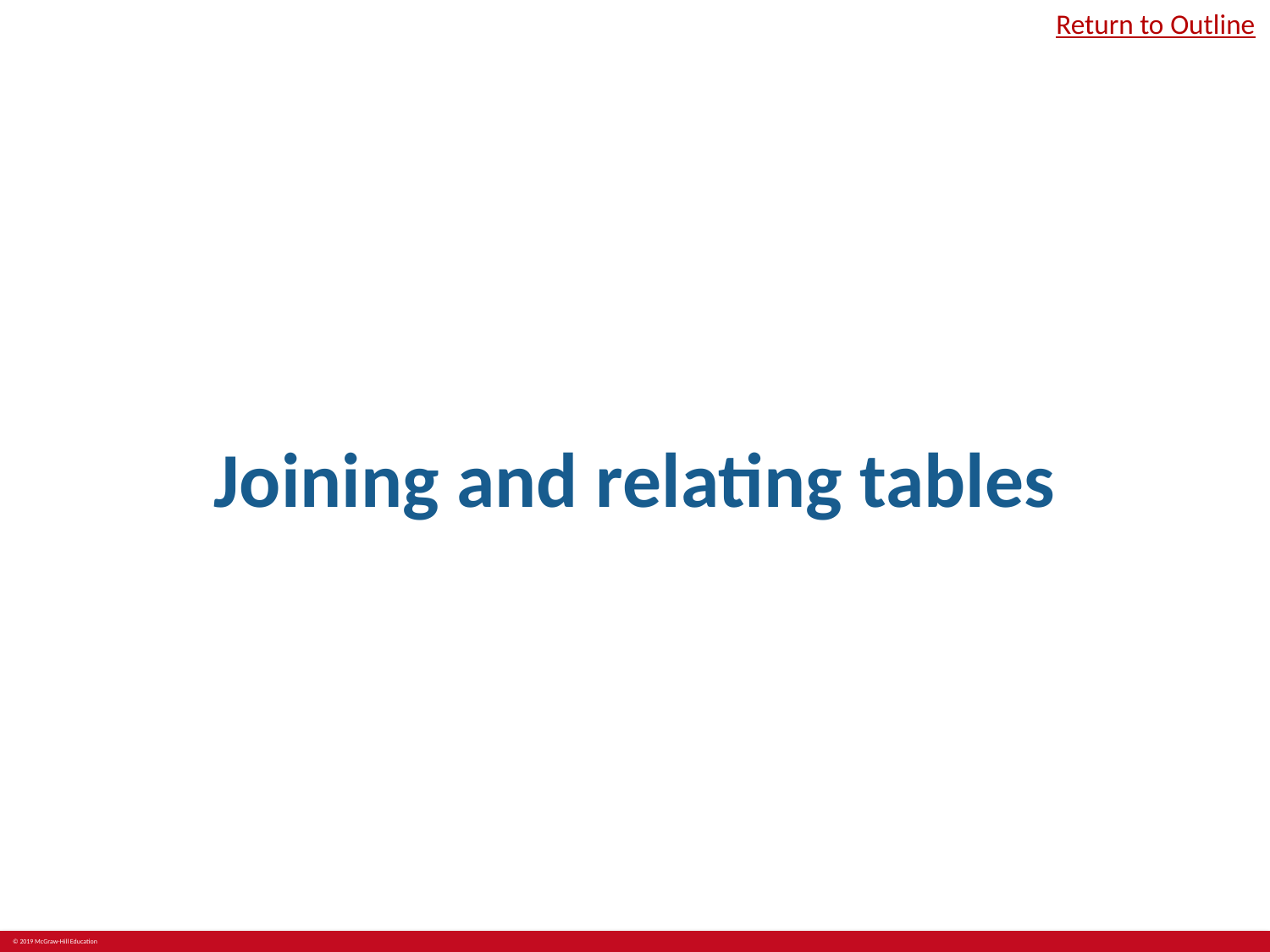

Return to Outline
# Joining and relating tables